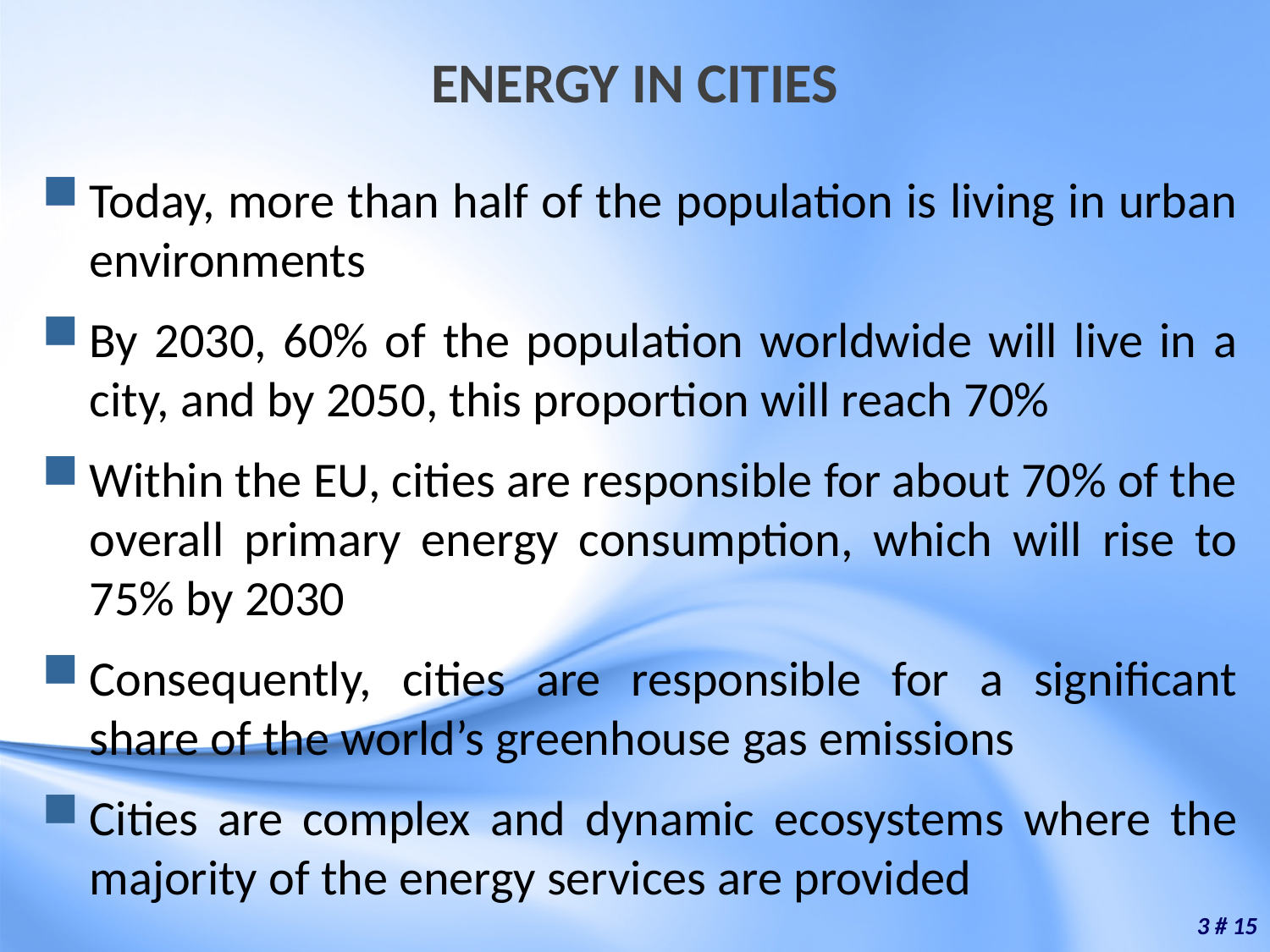

# ENERGY IN CITIES
Today, more than half of the population is living in urban environments
By 2030, 60% of the population worldwide will live in a city, and by 2050, this proportion will reach 70%
Within the EU, cities are responsible for about 70% of the overall primary energy consumption, which will rise to 75% by 2030
Consequently, cities are responsible for a significant share of the world’s greenhouse gas emissions
Cities are complex and dynamic ecosystems where the majority of the energy services are provided

3 # 15